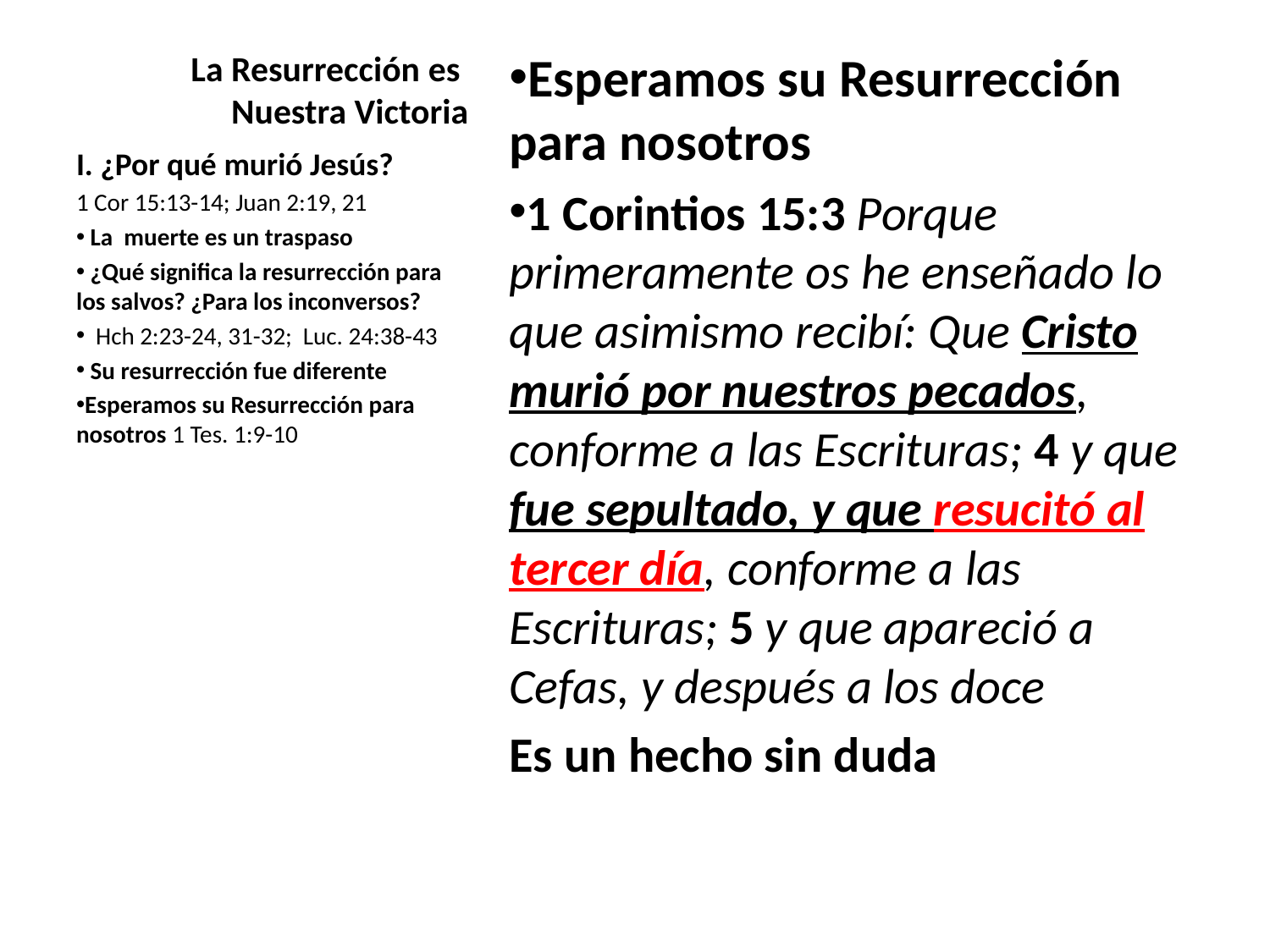

# La Resurrección es Nuestra Victoria
Esperamos su Resurrección para nosotros
1 Corintios 15:3 Porque primeramente os he enseñado lo que asimismo recibí: Que Cristo murió por nuestros pecados, conforme a las Escrituras; 4 y que fue sepultado, y que resucitó al tercer día, conforme a las Escrituras; 5 y que apareció a Cefas, y después a los doce
Es un hecho sin duda
I. ¿Por qué murió Jesús?
1 Cor 15:13-14; Juan 2:19, 21
 La  muerte es un traspaso
 ¿Qué significa la resurrección para los salvos? ¿Para los inconversos?
  Hch 2:23-24, 31-32;  Luc. 24:38-43
 Su resurrección fue diferente
Esperamos su Resurrección para nosotros 1 Tes. 1:9-10